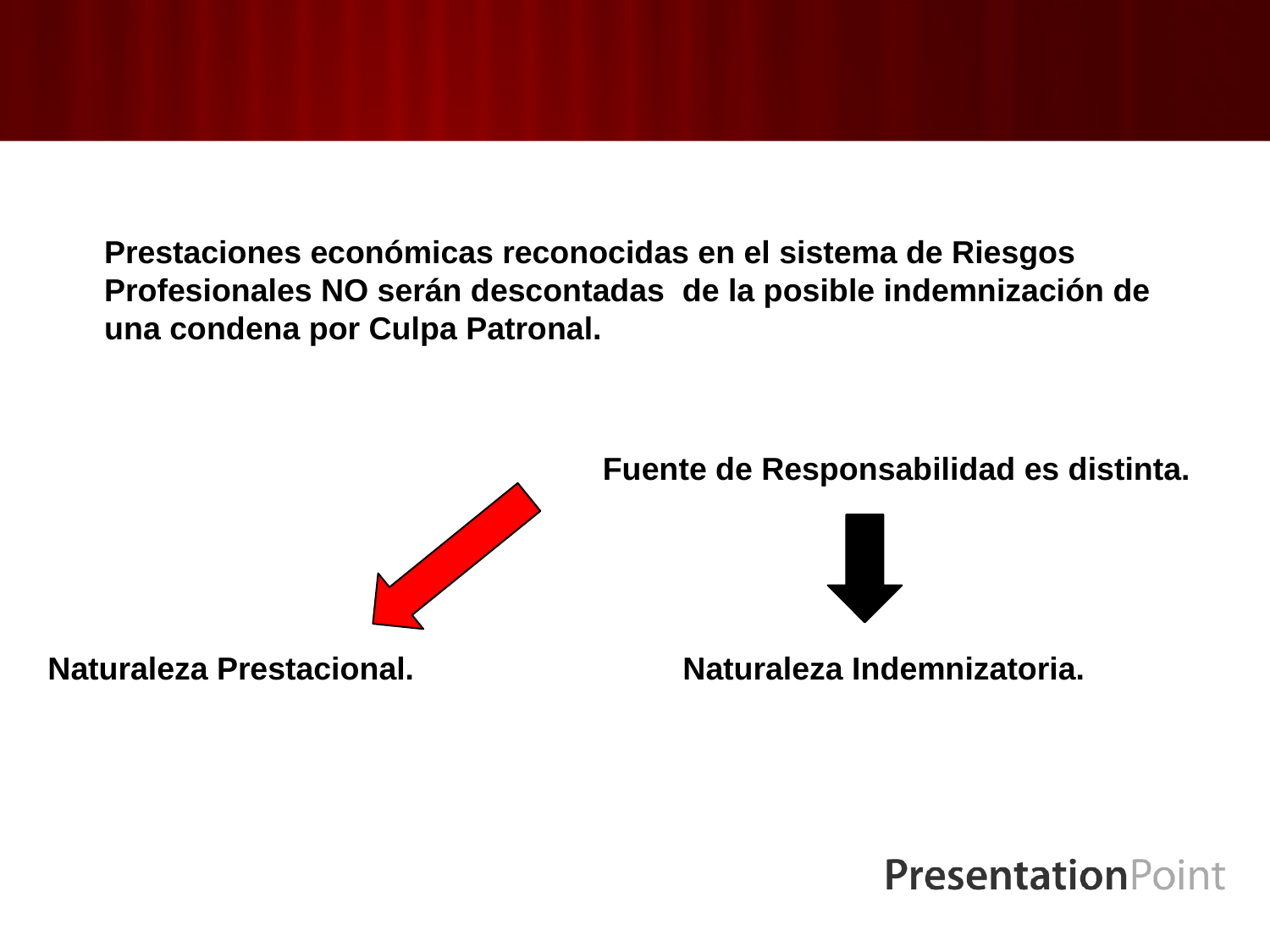

Prestaciones económicas reconocidas en el sistema de Riesgos Profesionales NO serán descontadas  de la posible indemnización de una condena por Culpa Patronal.
Fuente de Responsabilidad es distinta.

Naturaleza Prestacional.			Naturaleza Indemnizatoria.